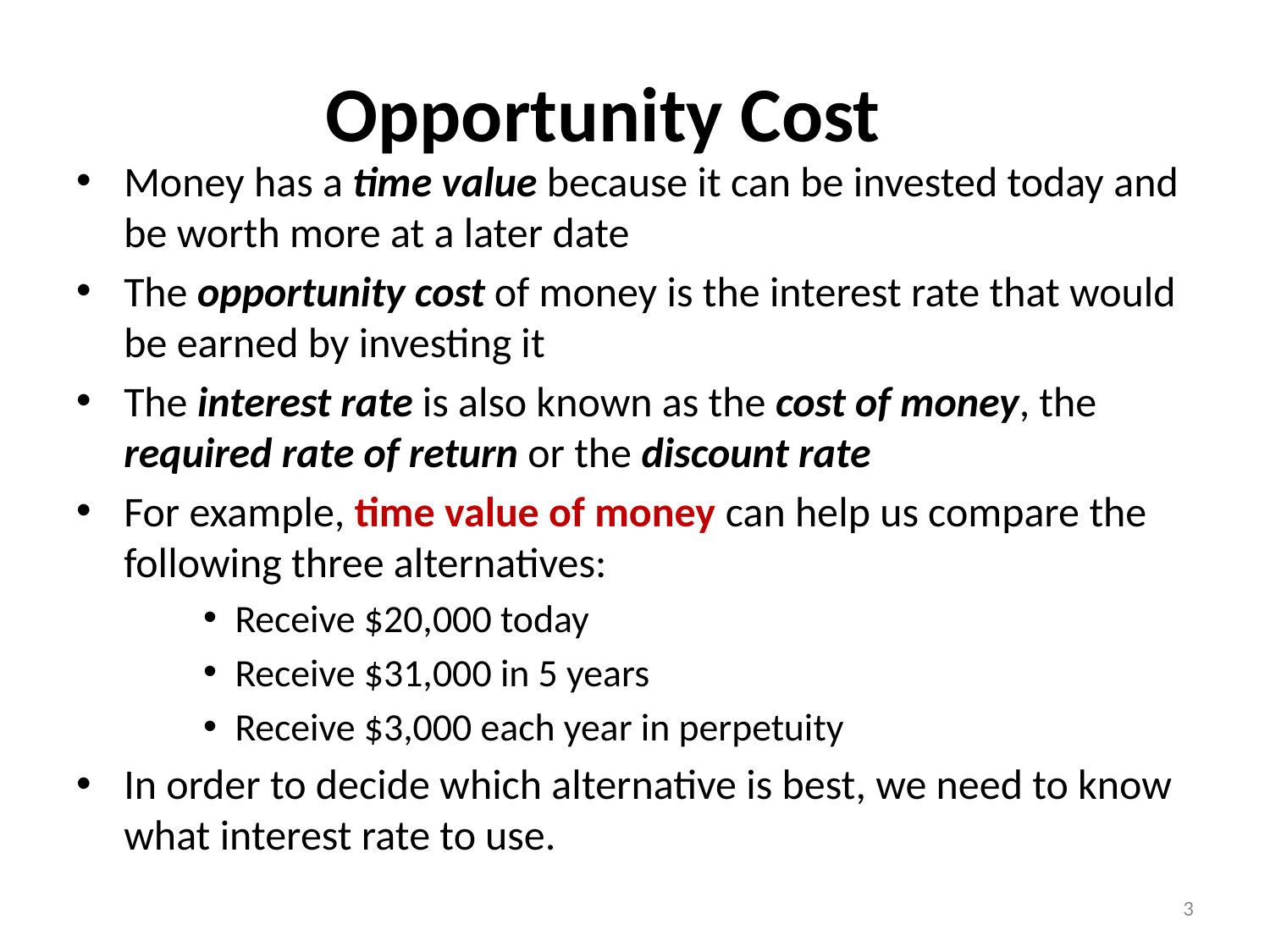

# Opportunity Cost
Money has a time value because it can be invested today and be worth more at a later date
The opportunity cost of money is the interest rate that would be earned by investing it
The interest rate is also known as the cost of money, the required rate of return or the discount rate
For example, time value of money can help us compare the following three alternatives:
Receive $20,000 today
Receive $31,000 in 5 years
Receive $3,000 each year in perpetuity
In order to decide which alternative is best, we need to know what interest rate to use.
Booth/Cleary Introduction to Corporate Finance, Second Edition
3